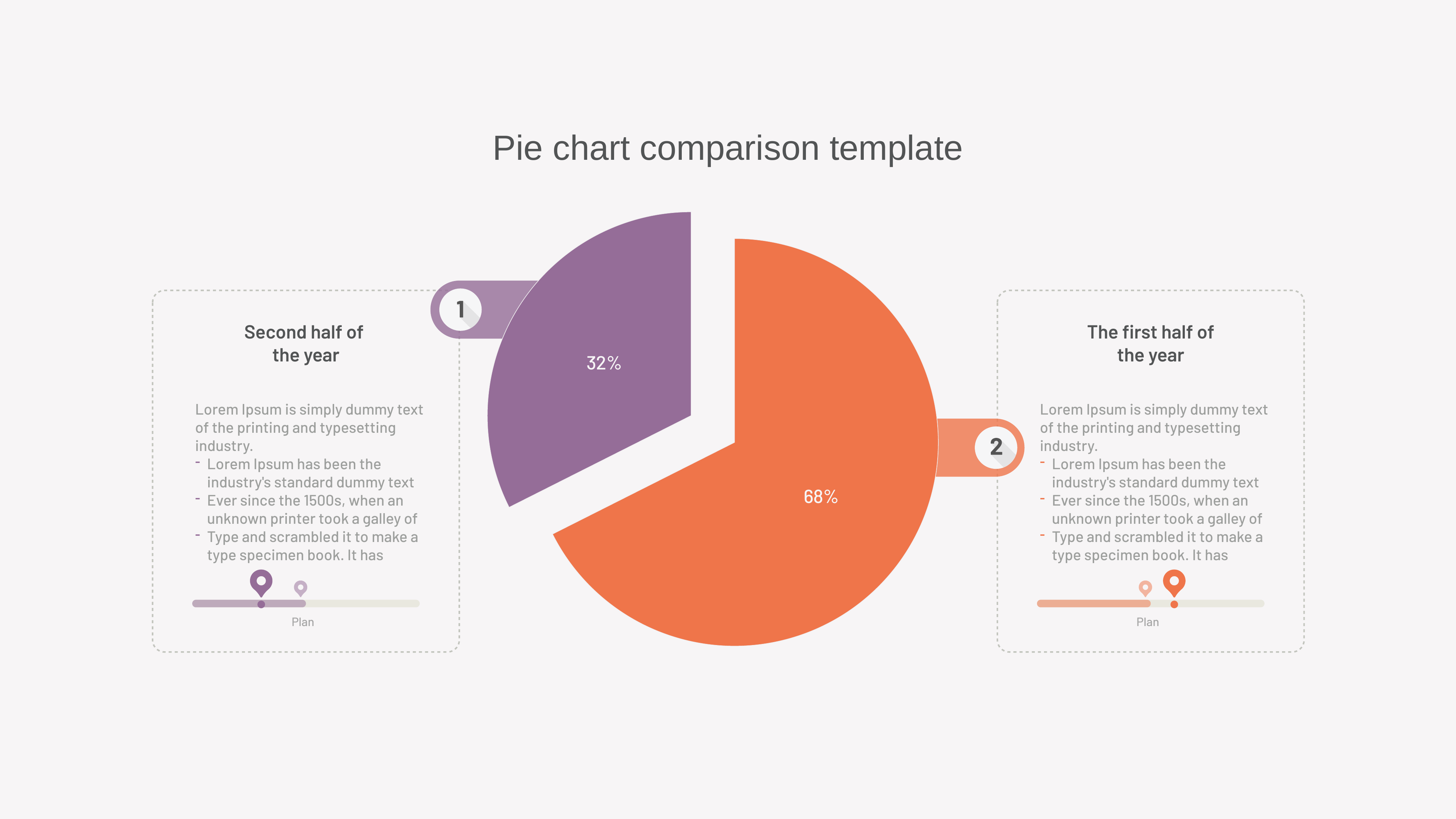

Pie chart comparison template

### Chart

| Category | Region 1 |
|---|---|
| The first half of the year | 250.0 |
| Second half of the year | 120.0 |

Second half of
the year
The first half of the year
Lorem Ipsum is simply dummy text of the printing and typesetting industry.
Lorem Ipsum has been the industry's standard dummy text
Ever since the 1500s, when an unknown printer took a galley of
Type and scrambled it to make a type specimen book. It has
Lorem Ipsum is simply dummy text of the printing and typesetting industry.
Lorem Ipsum has been the industry's standard dummy text
Ever since the 1500s, when an unknown printer took a galley of
Type and scrambled it to make a type specimen book. It has

Plan
Plan